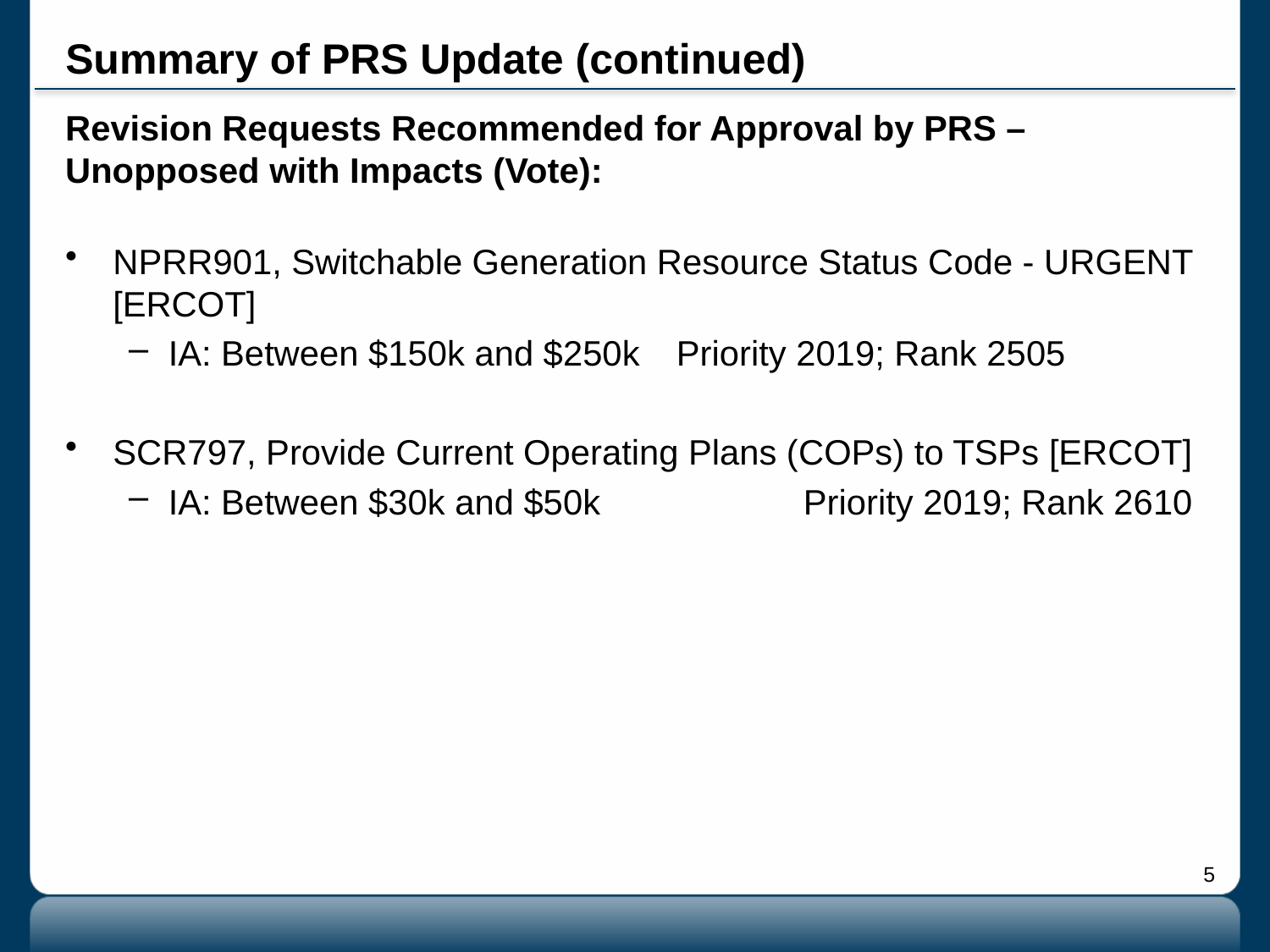

# Summary of PRS Update (continued)
Revision Requests Recommended for Approval by PRS – Unopposed with Impacts (Vote):

NPRR901, Switchable Generation Resource Status Code - URGENT [ERCOT]
IA: Between $150k and $250k 	Priority 2019; Rank 2505

SCR797, Provide Current Operating Plans (COPs) to TSPs [ERCOT]
IA: Between $30k and $50k		Priority 2019; Rank 2610